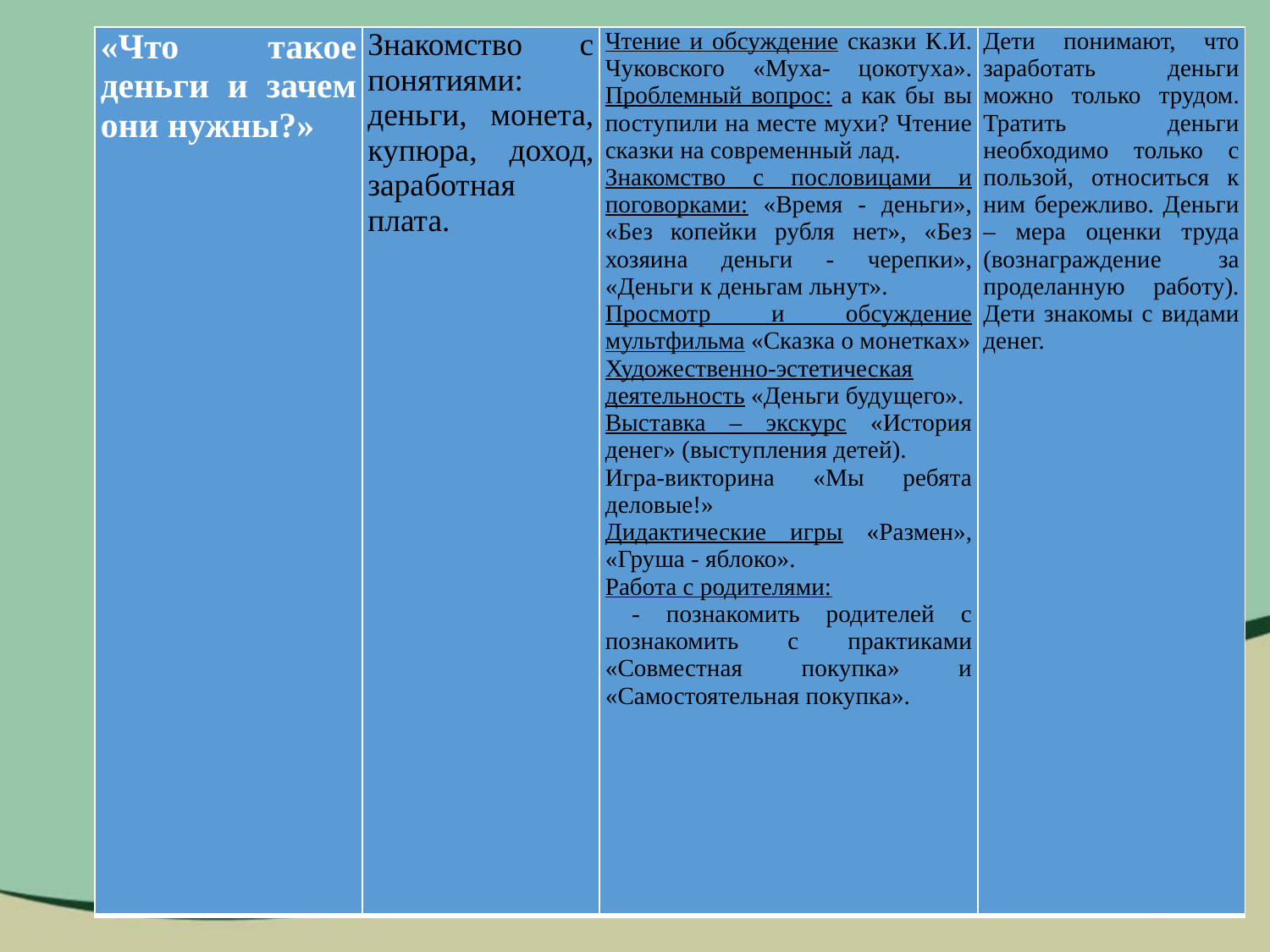

| «Что такое деньги и зачем они нужны?» | Знакомство с понятиями: деньги, монета, купюра, доход, заработная плата. | Чтение и обсуждение сказки К.И. Чуковского «Муха- цокотуха». Проблемный вопрос: а как бы вы поступили на месте мухи? Чтение сказки на современный лад. Знакомство с пословицами и поговорками: «Время - деньги», «Без копейки рубля нет», «Без хозяина деньги - черепки», «Деньги к деньгам льнут». Просмотр и обсуждение мультфильма «Сказка о монетках» Художественно-эстетическая деятельность «Деньги будущего». Выставка – экскурс «История денег» (выступления детей). Игра-викторина «Мы ребята деловые!» Дидактические игры «Размен», «Груша - яблоко». Работа с родителями: - познакомить родителей с познакомить с практиками «Совместная покупка» и «Самостоятельная покупка». | Дети понимают, что заработать деньги можно только трудом. Тратить деньги необходимо только с пользой, относиться к ним бережливо. Деньги – мера оценки труда (вознаграждение за проделанную работу). Дети знакомы с видами денег. |
| --- | --- | --- | --- |